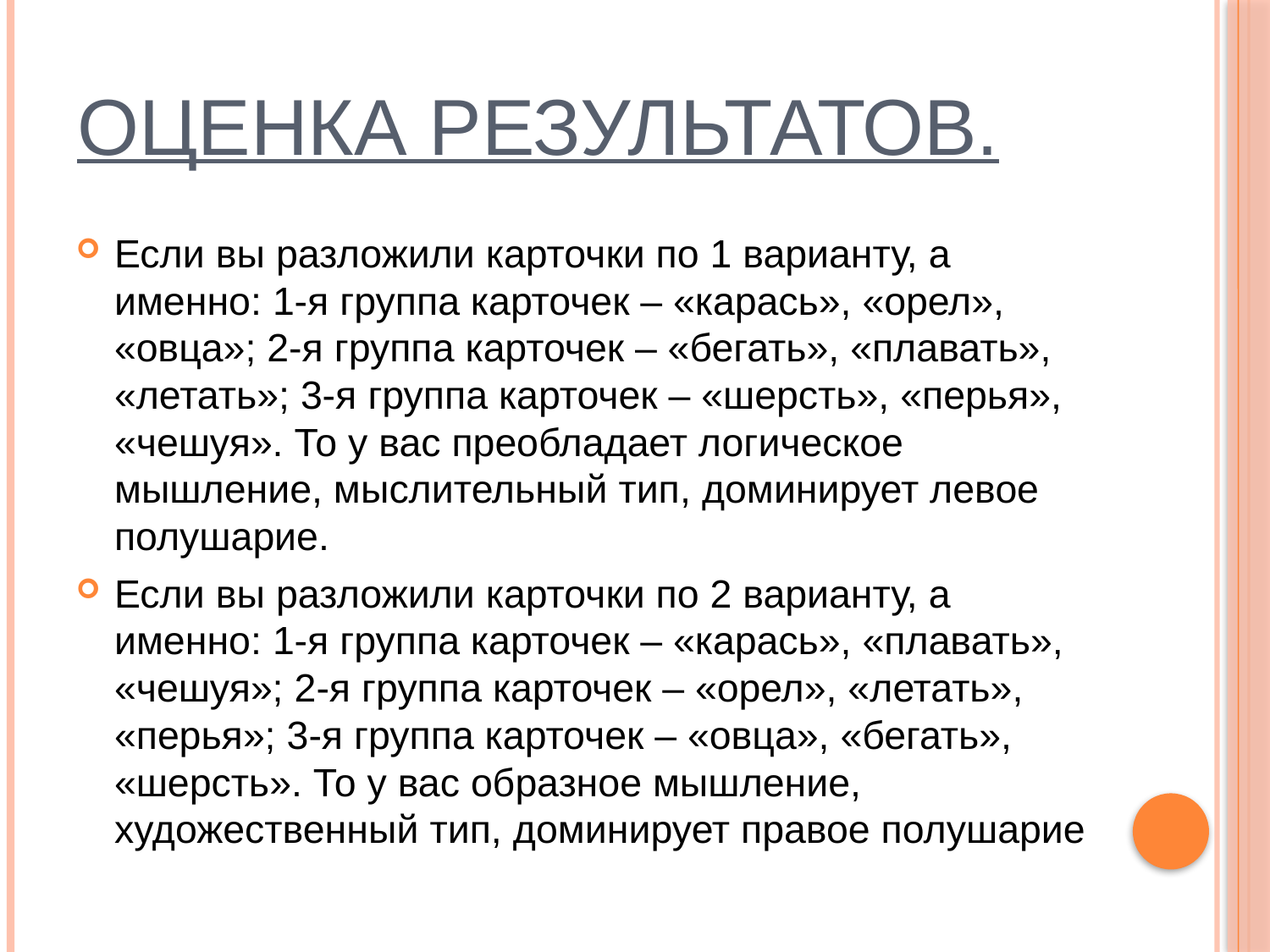

# Оценка результатов.
Если вы разложили карточки по 1 варианту, а именно: 1-я группа карточек – «карась», «орел», «овца»; 2-я группа карточек – «бегать», «плавать», «летать»; 3-я группа карточек – «шерсть», «перья», «чешуя». То у вас преобладает логическое мышление, мыслительный тип, доминирует левое полушарие.
Если вы разложили карточки по 2 варианту, а именно: 1-я группа карточек – «карась», «плавать», «чешуя»; 2-я группа карточек – «орел», «летать», «перья»; 3-я группа карточек – «овца», «бегать», «шерсть». То у вас образное мышление, художественный тип, доминирует правое полушарие